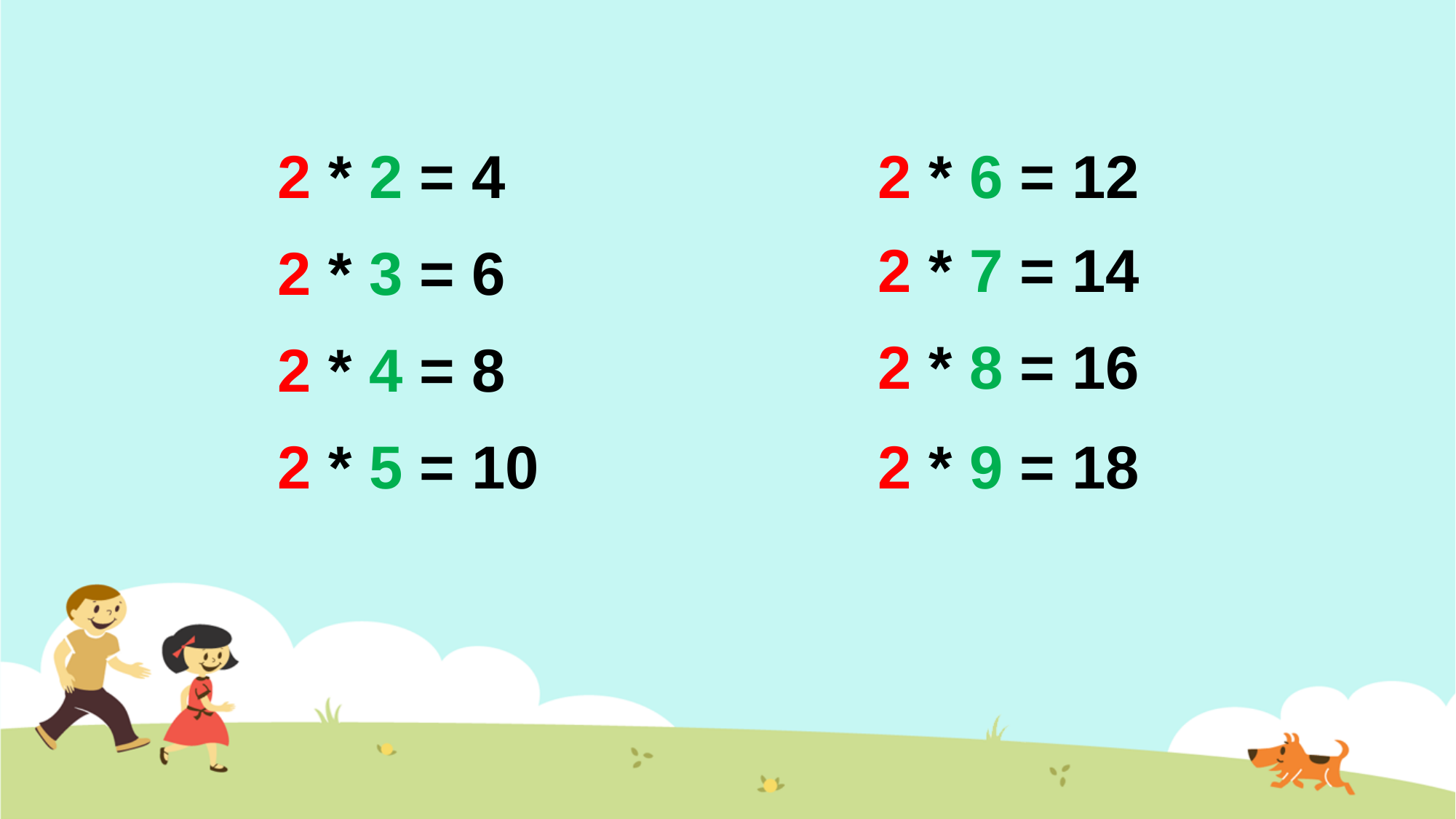

2 * 2 = 4
2 * 6 = 12
2 * 7 = 14
2 * 3 = 6
2 * 8 = 16
2 * 4 = 8
2 * 5 = 10
2 * 9 = 18